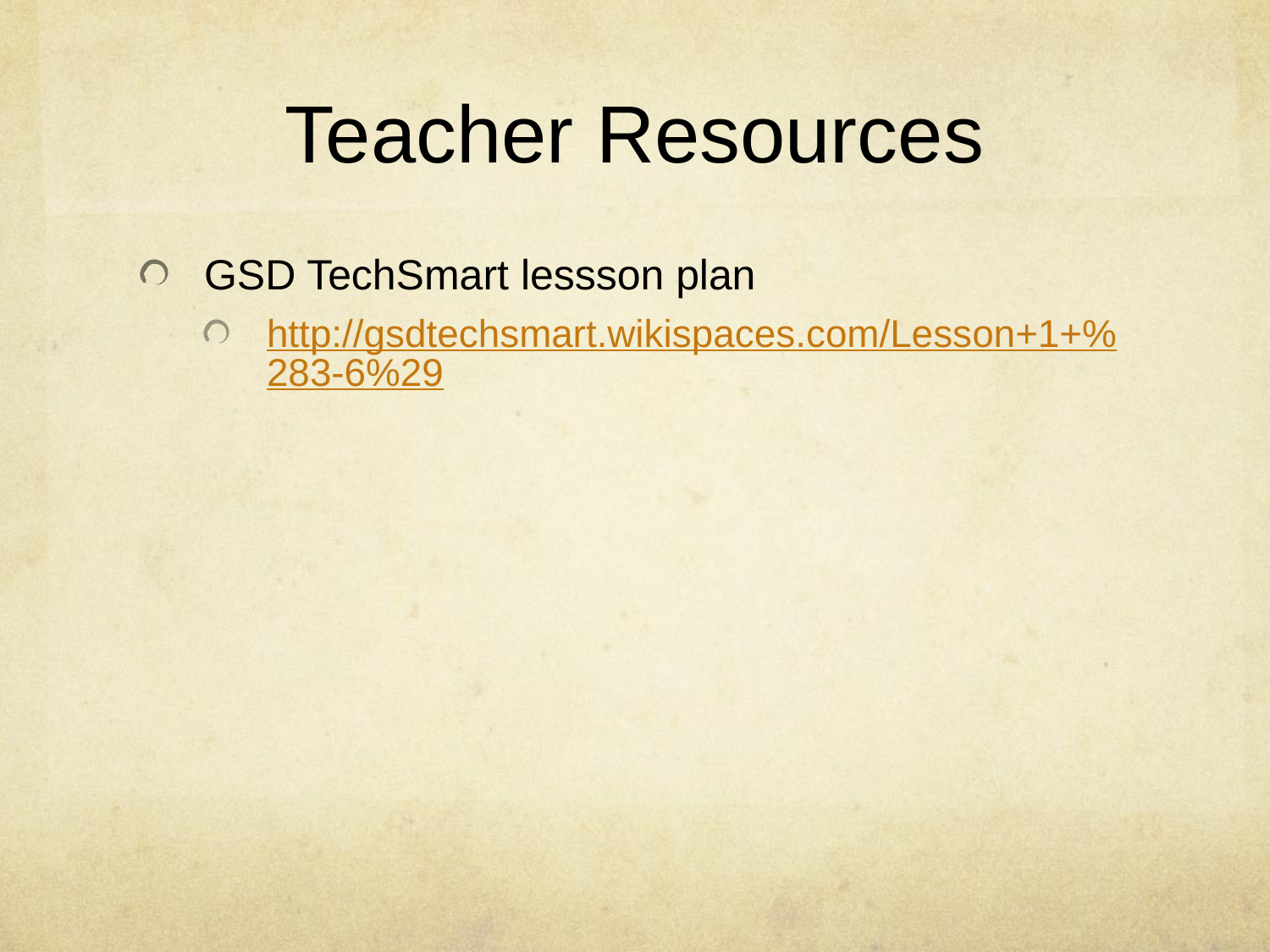

# Teacher Resources
GSD TechSmart lessson plan
http://gsdtechsmart.wikispaces.com/Lesson+1+%283-6%29